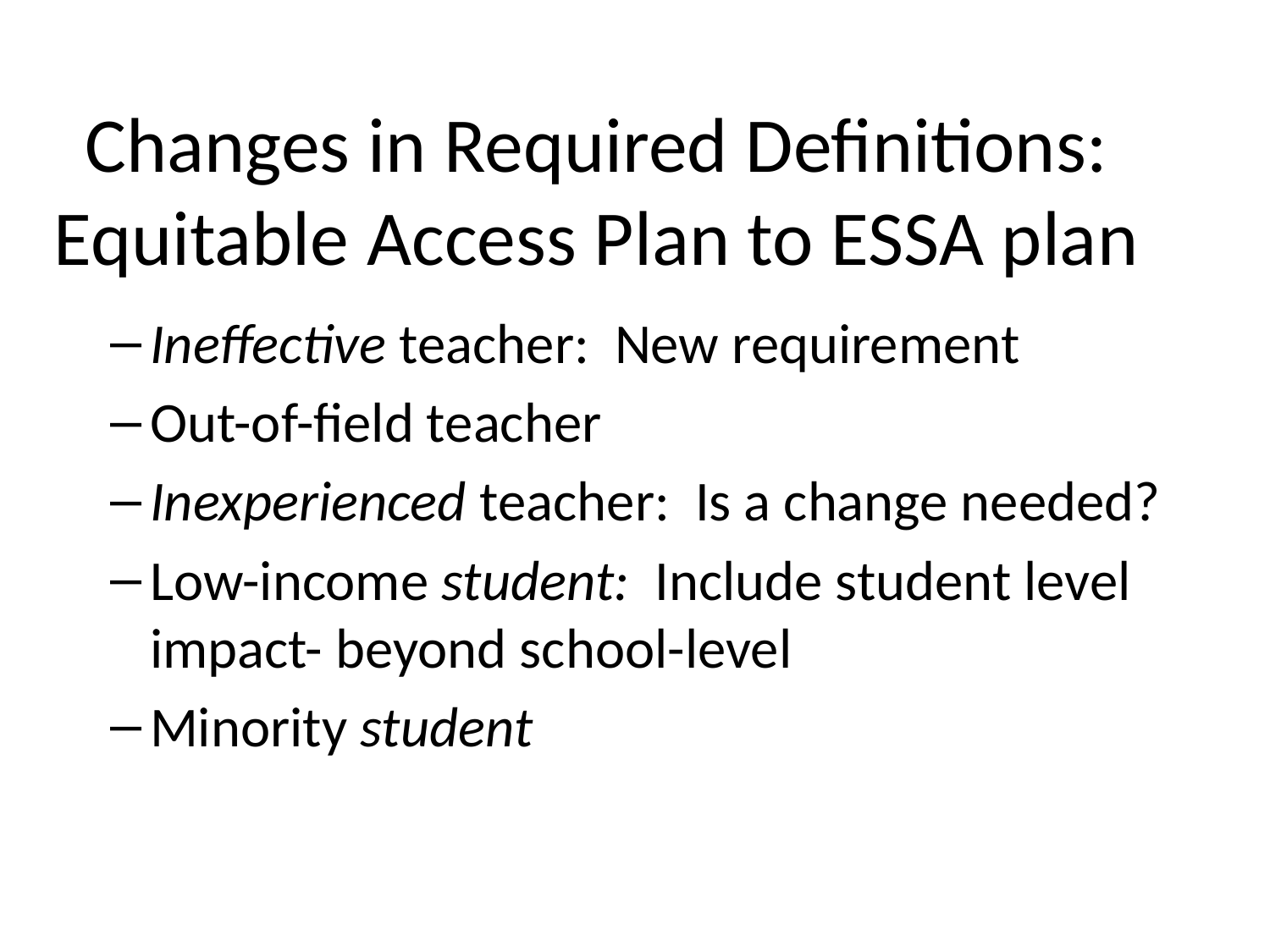

# Changes in Required Definitions:  Equitable Access Plan to ESSA plan
Ineffective teacher:  New requirement
Out-of-field teacher
Inexperienced teacher:  Is a change needed?
Low-income student:  Include student level impact- beyond school-level
Minority student